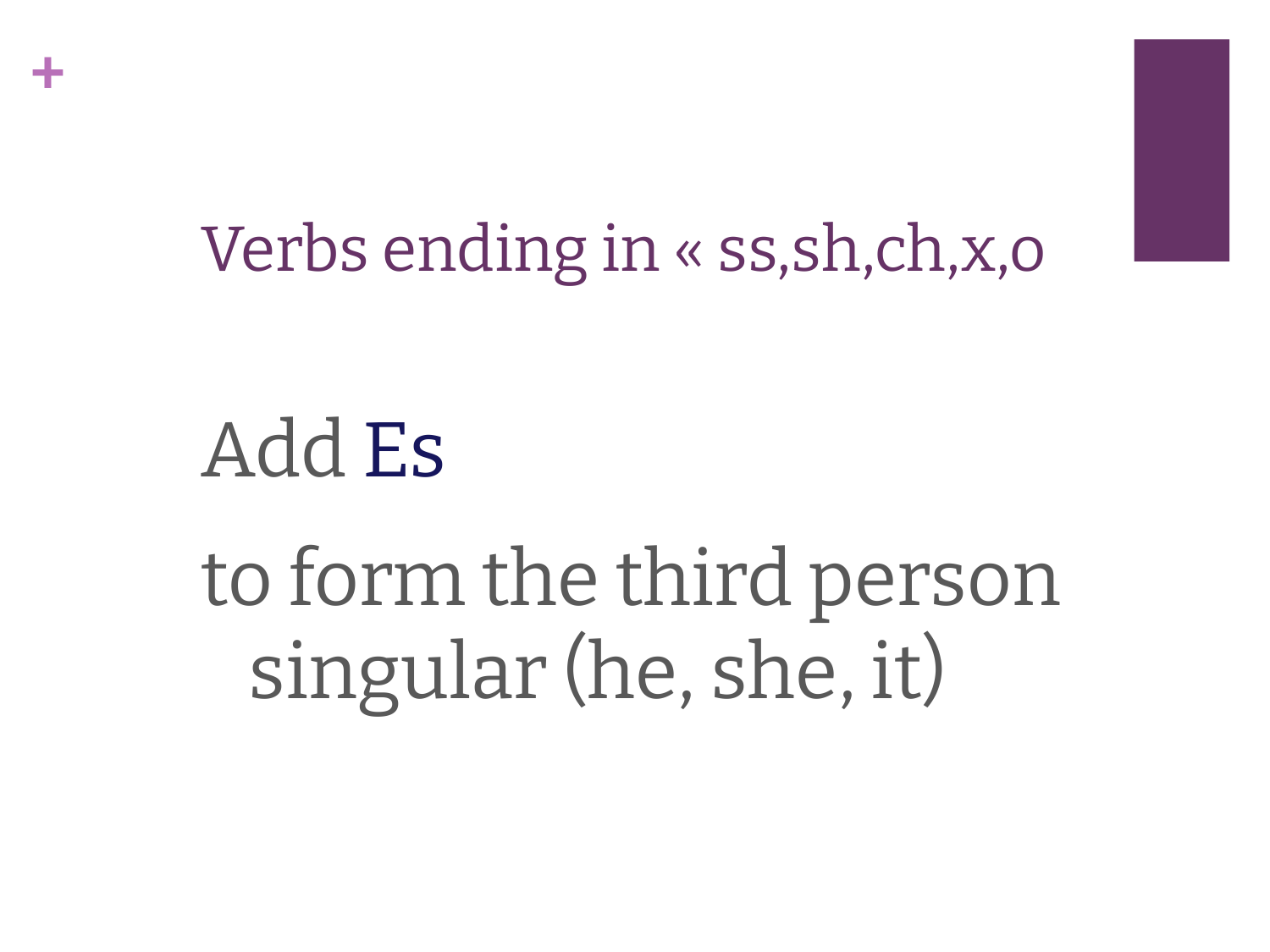

Verbs ending in « ss,sh,ch,x,o
Add Es
to form the third person singular (he, she, it)